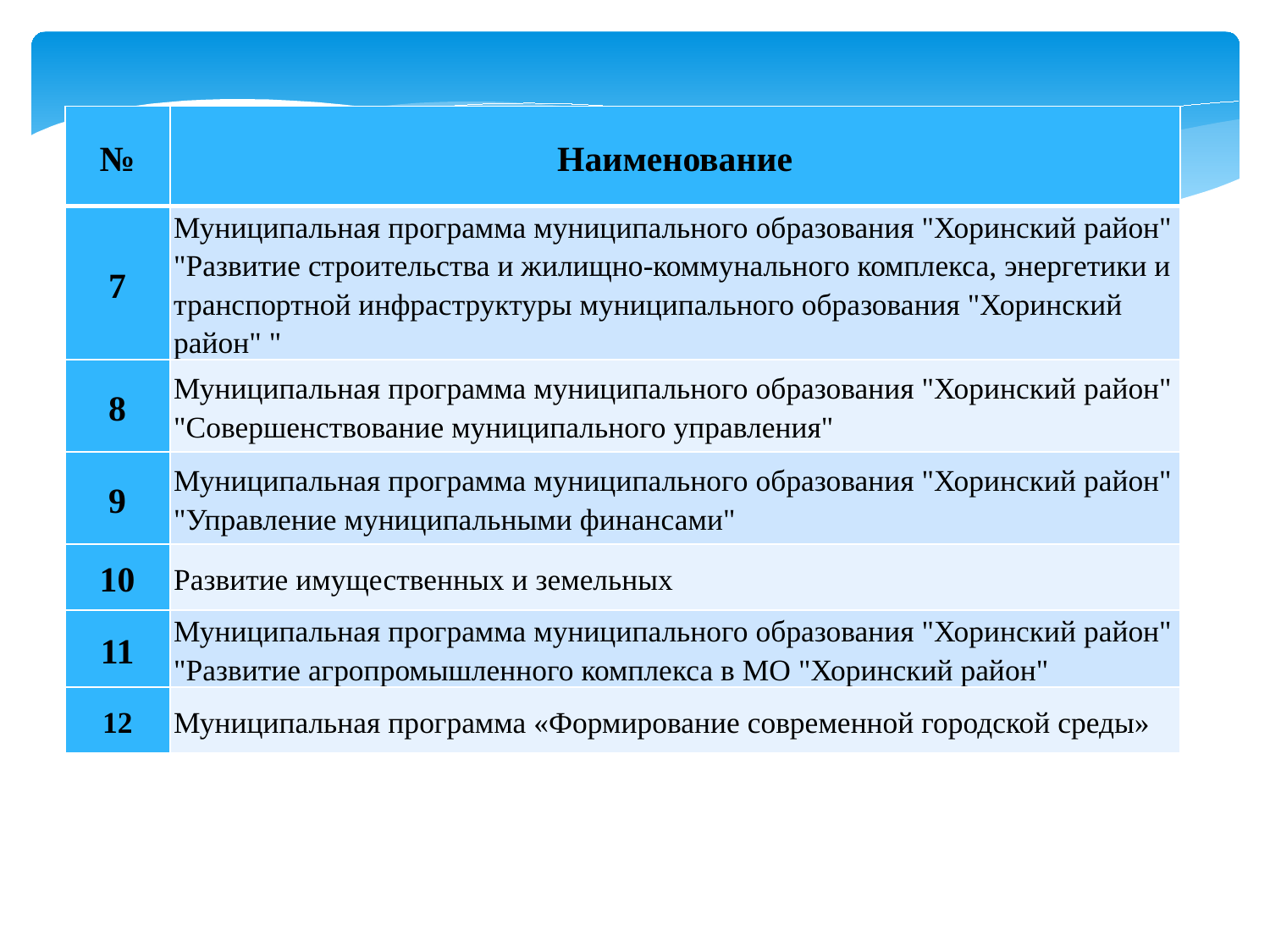

| № | Наименование |
| --- | --- |
| 7 | Муниципальная программа муниципального образования "Хоринский район" "Развитие строительства и жилищно-коммунального комплекса, энергетики и транспортной инфраструктуры муниципального образования "Хоринский район" " |
| 8 | Муниципальная программа муниципального образования "Хоринский район" "Совершенствование муниципального управления" |
| 9 | Муниципальная программа муниципального образования "Хоринский район" "Управление муниципальными финансами" |
| 10 | Развитие имущественных и земельных |
| 11 | Муниципальная программа муниципального образования "Хоринский район" "Развитие агропромышленного комплекса в МО "Хоринский район" |
| 12 | Муниципальная программа «Формирование современной городской среды» |